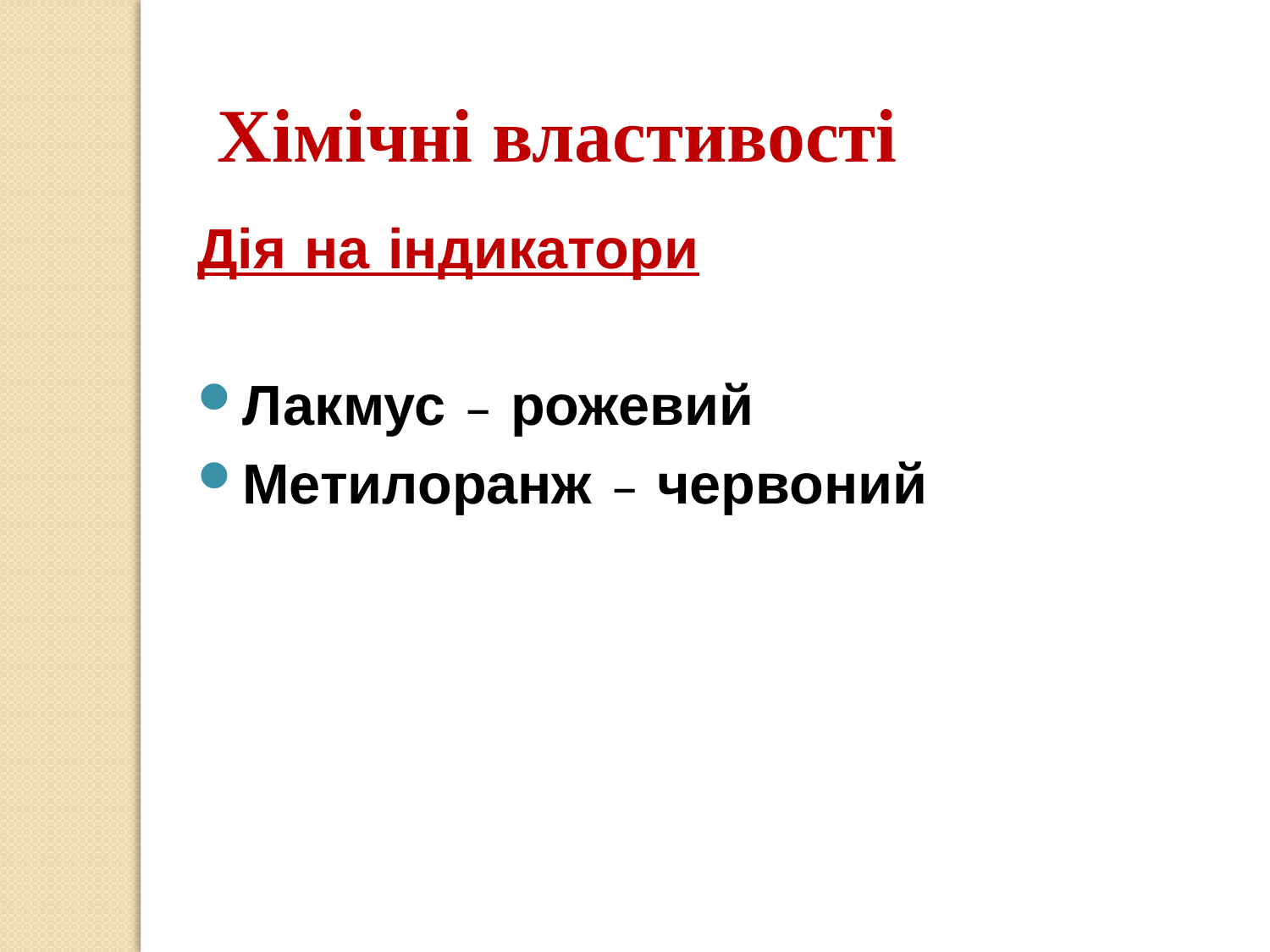

Хімічні властивості
Дія на індикатори

Лакмус – рожевий
Метилоранж – червоний